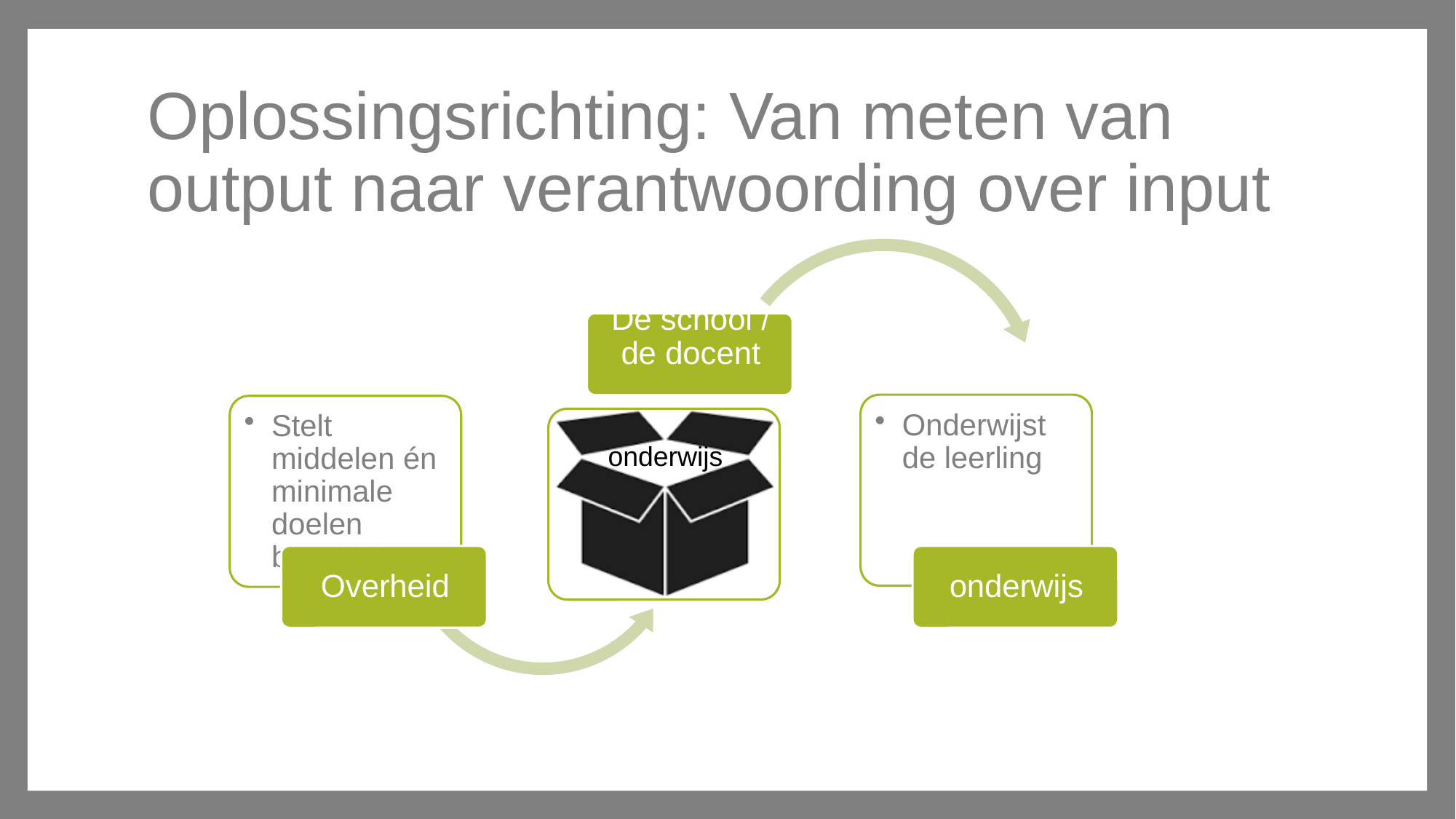

# Oplossingsrichting: Van meten van output naar verantwoording over input
Stelt middelen én minimale doelen beschikbaar
Overheid

De school / de docent
Onderwijst de leerling
onderwijs
onderwijs